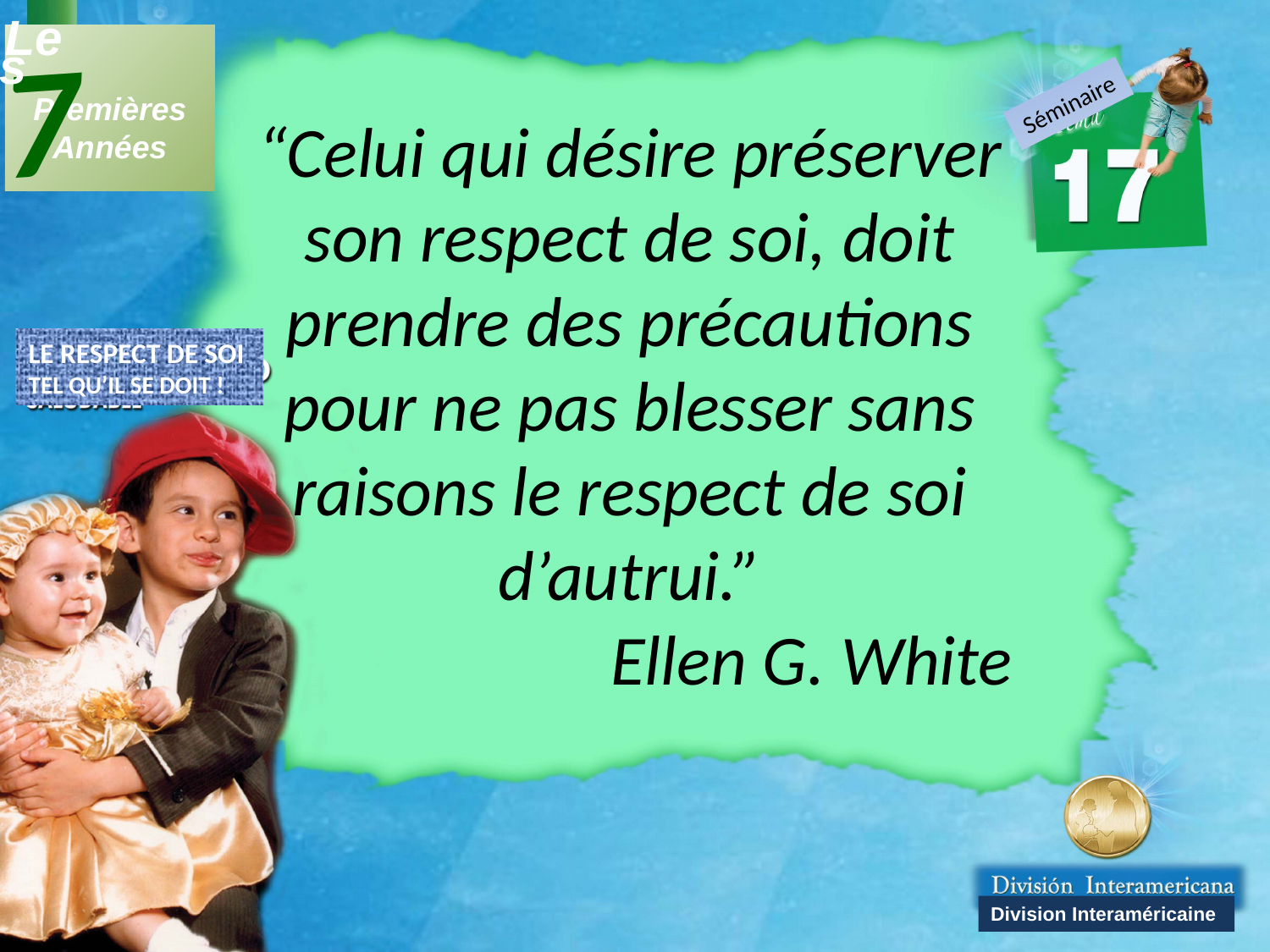

7
Les
         Premières
Années
Séminaire
“Celui qui désire préserver son respect de soi, doit prendre des précautions pour ne pas blesser sans raisons le respect de soi d’autrui.”
Ellen G. White
LE RESPECT DE SOI
TEL QU’IL SE DOIT !
Division Interaméricaine